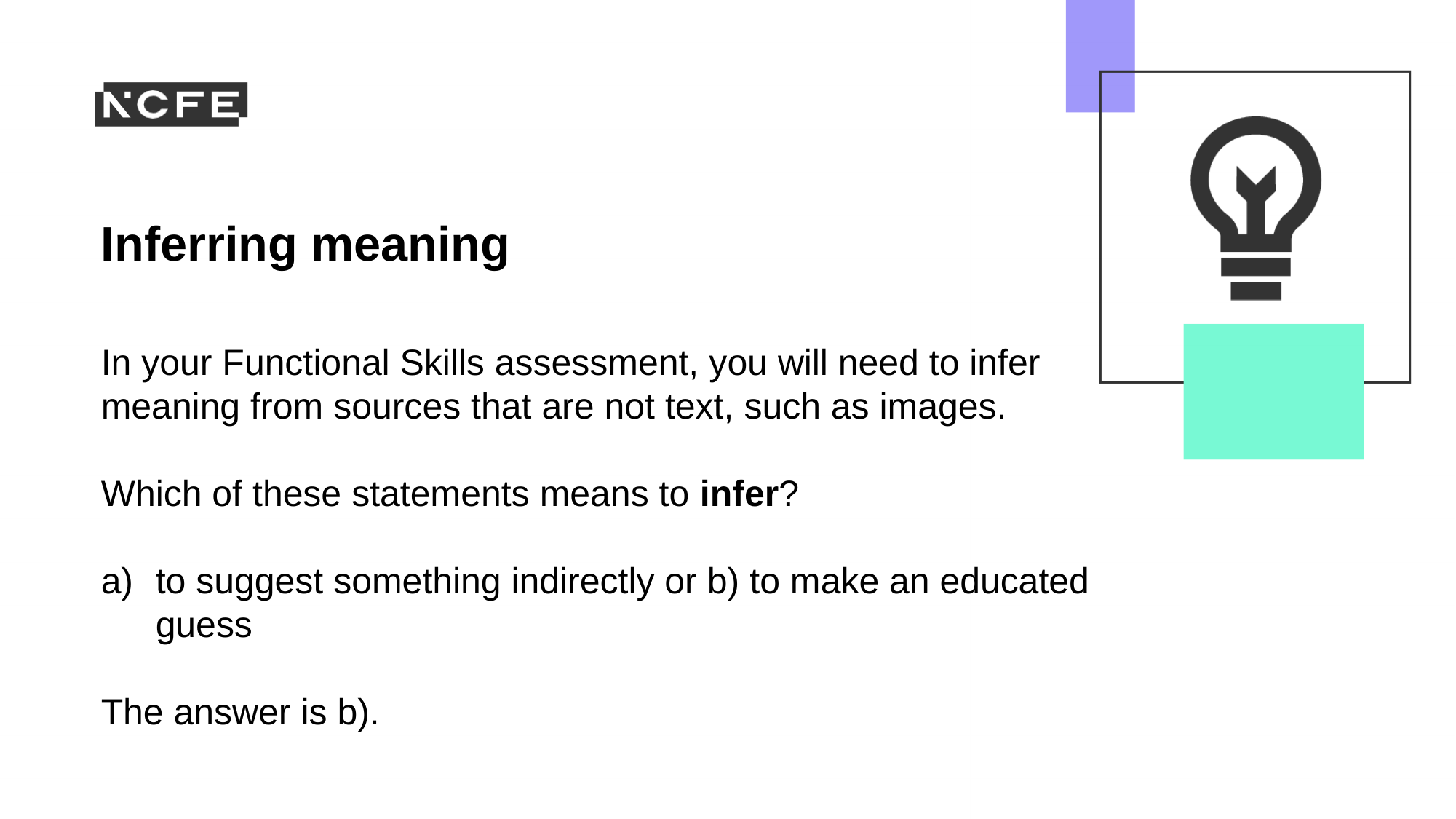

Inferring meaning
In your Functional Skills assessment, you will need to infer meaning from sources that are not text, such as images.

Which of these statements means to infer?

to suggest something indirectly or b) to make an educated guess

The answer is b).